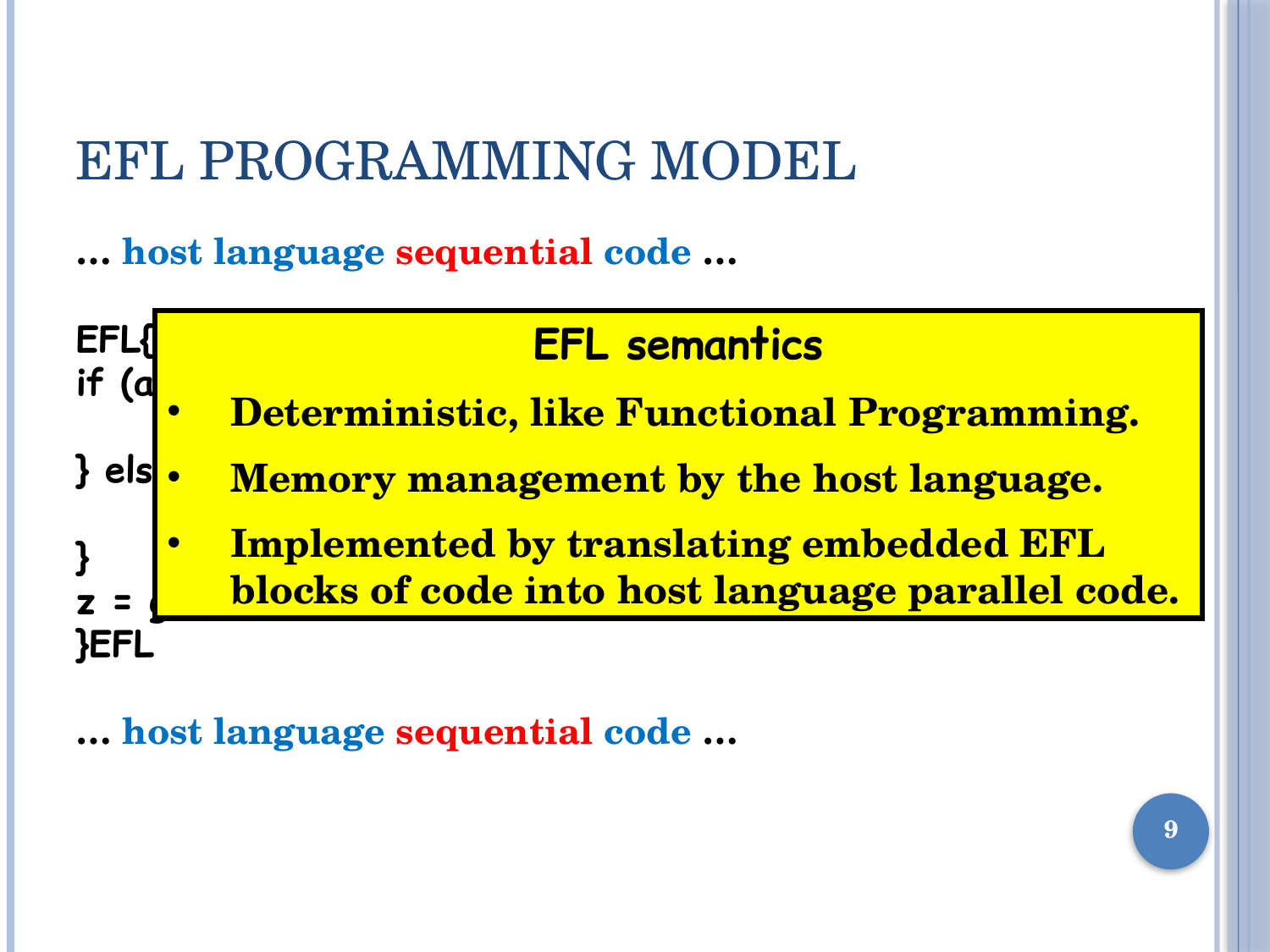

# EFL Programming Model
… host language sequential code …

EFL{
if (a > b) {
	x = f(a);
} else {
	y = f(a);
}
z = g(b);
}EFL

… host language sequential code …

EFL semantics
Deterministic, like Functional Programming.
Memory management by the host language.
Implemented by translating embedded EFL blocks of code into host language parallel code.
9